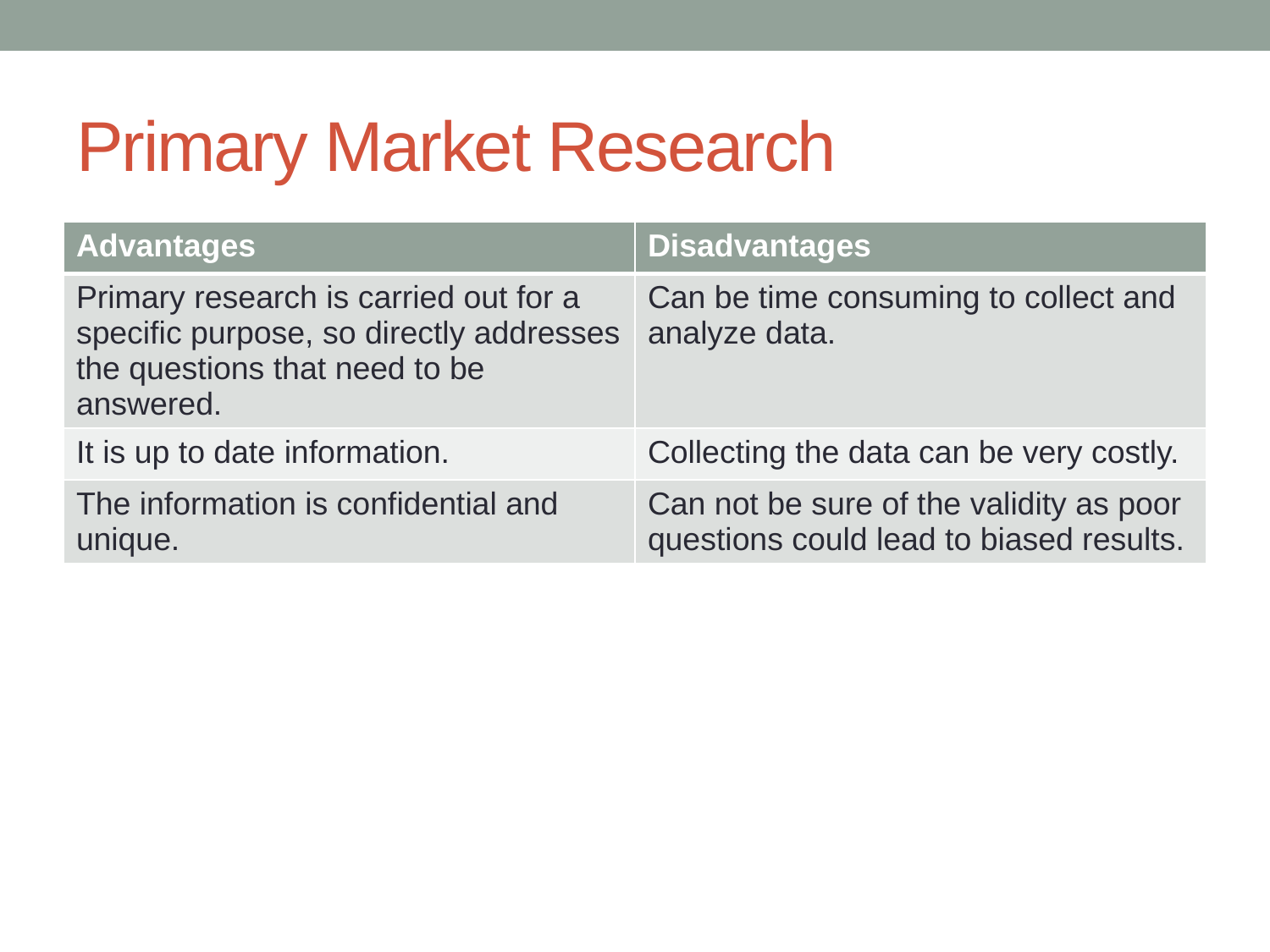

# Primary Market Research
| Advantages | Disadvantages |
| --- | --- |
| Primary research is carried out for a specific purpose, so directly addresses the questions that need to be answered. | Can be time consuming to collect and analyze data. |
| It is up to date information. | Collecting the data can be very costly. |
| The information is confidential and unique. | Can not be sure of the validity as poor questions could lead to biased results. |